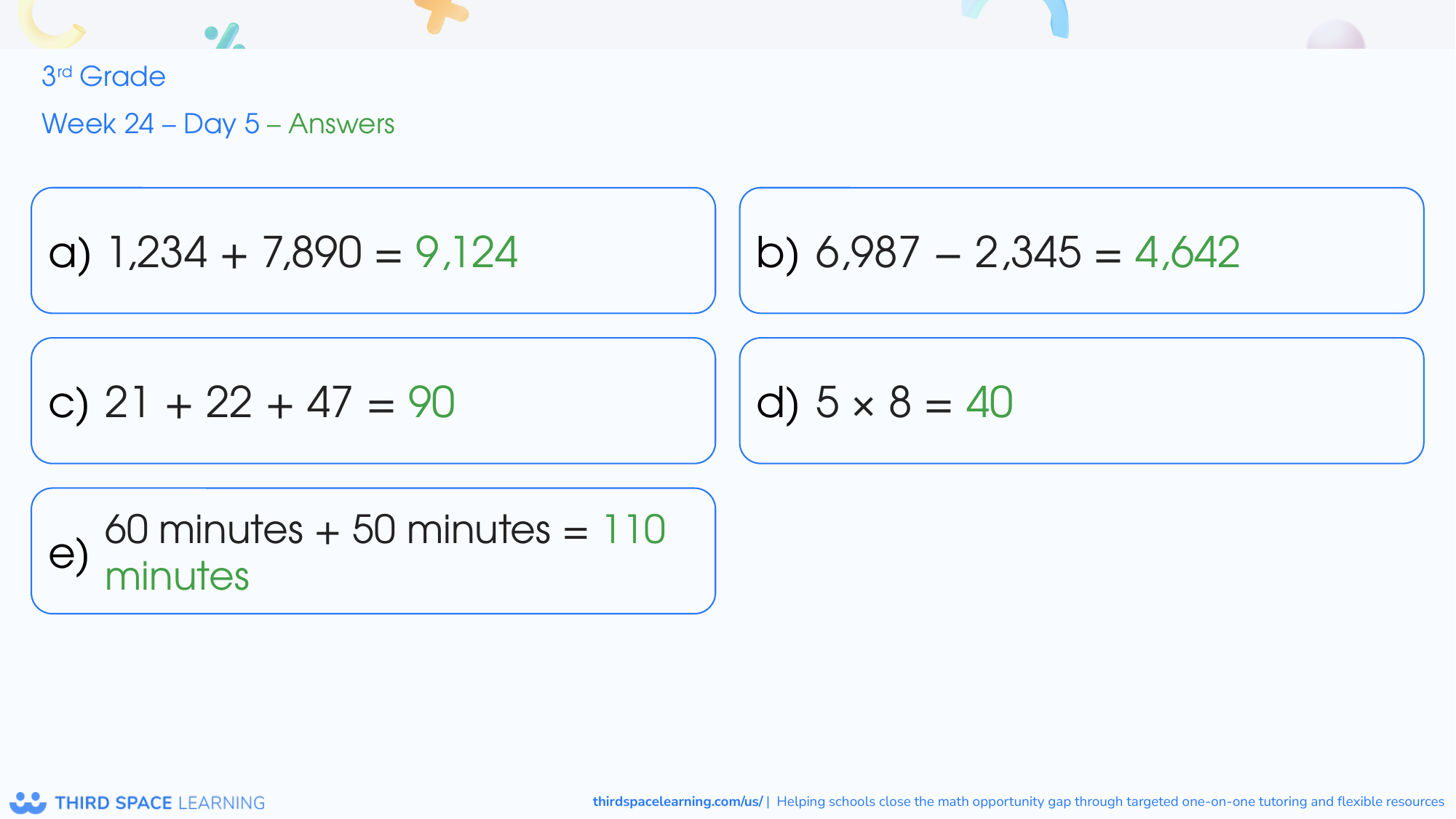

3rd Grade
Week 24 – Day 5 – Answers
1,234 + 7,890 = 9,124
6,987 − 2,345 = 4,642
21 + 22 + 47 = 90
5 × 8 = 40
60 minutes + 50 minutes = 110 minutes